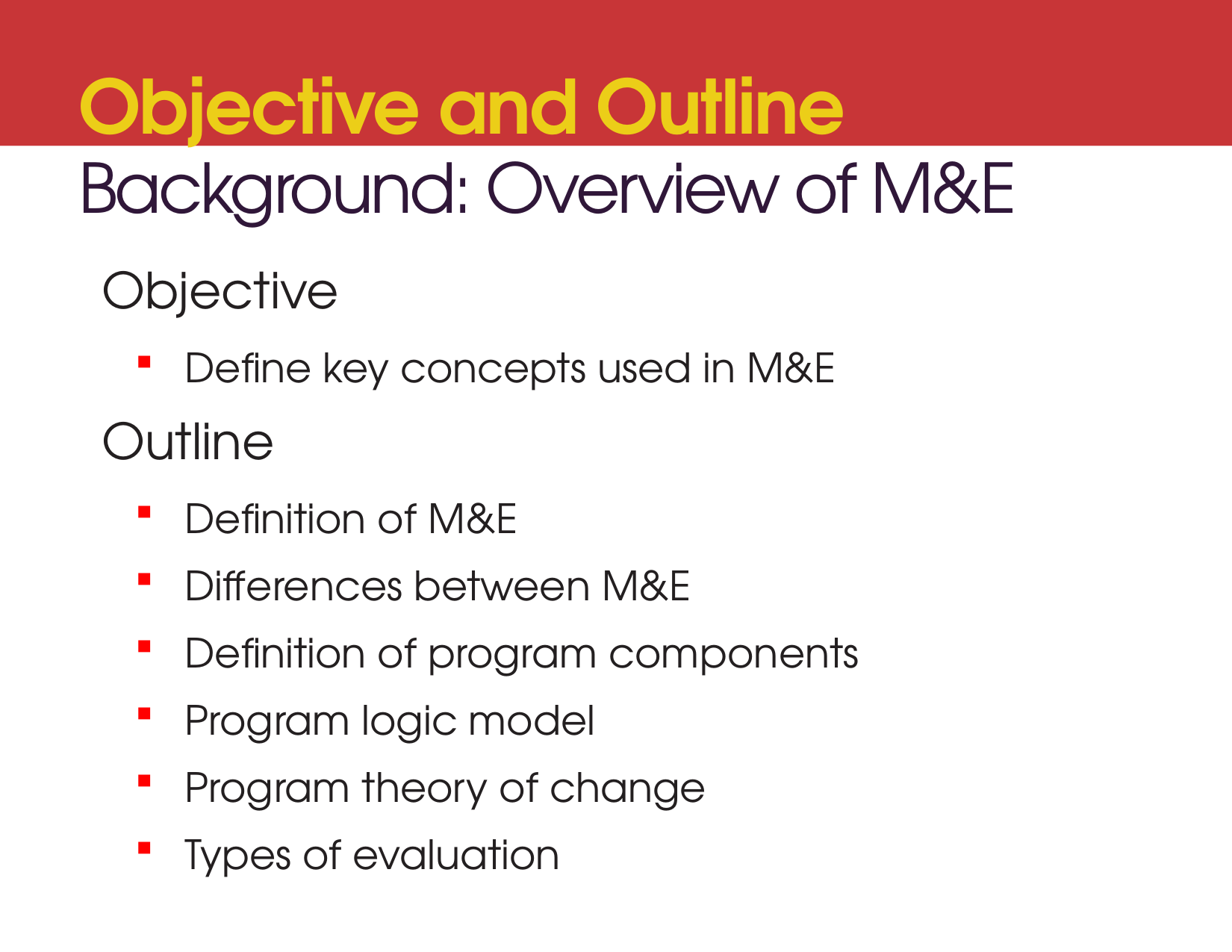

Objective and Outline
Background: Overview of M&E
Objective
Define key concepts used in M&E
Outline
Definition of M&E
Differences between M&E
Definition of program components
Program logic model
Program theory of change
Types of evaluation